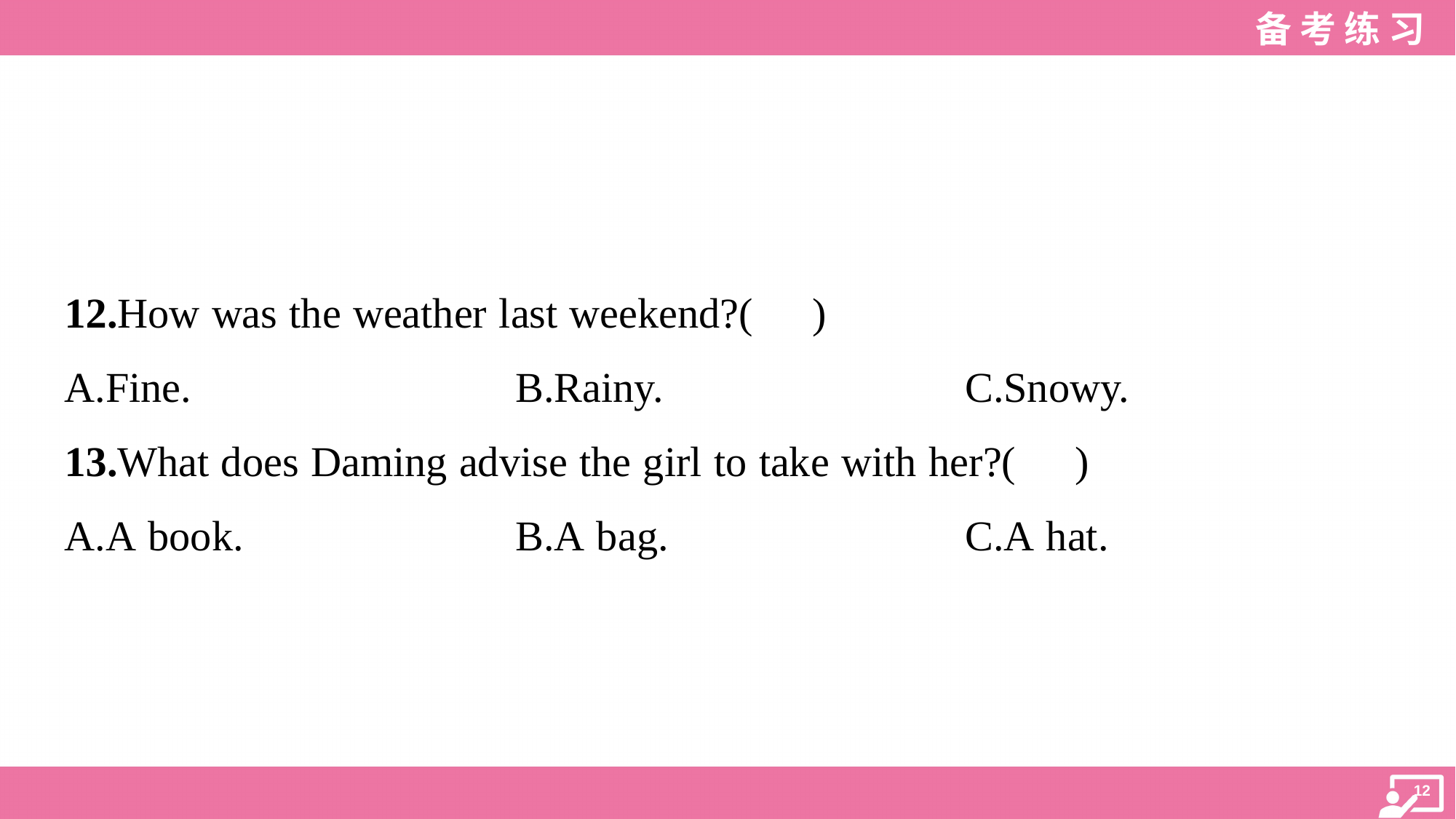

12.How was the weather last weekend?(     )
A.Fine.	B.Rainy.	C.Snowy.
13.What does Daming advise the girl to take with her?(     )
A.A book.	B.A bag.	C.A hat.